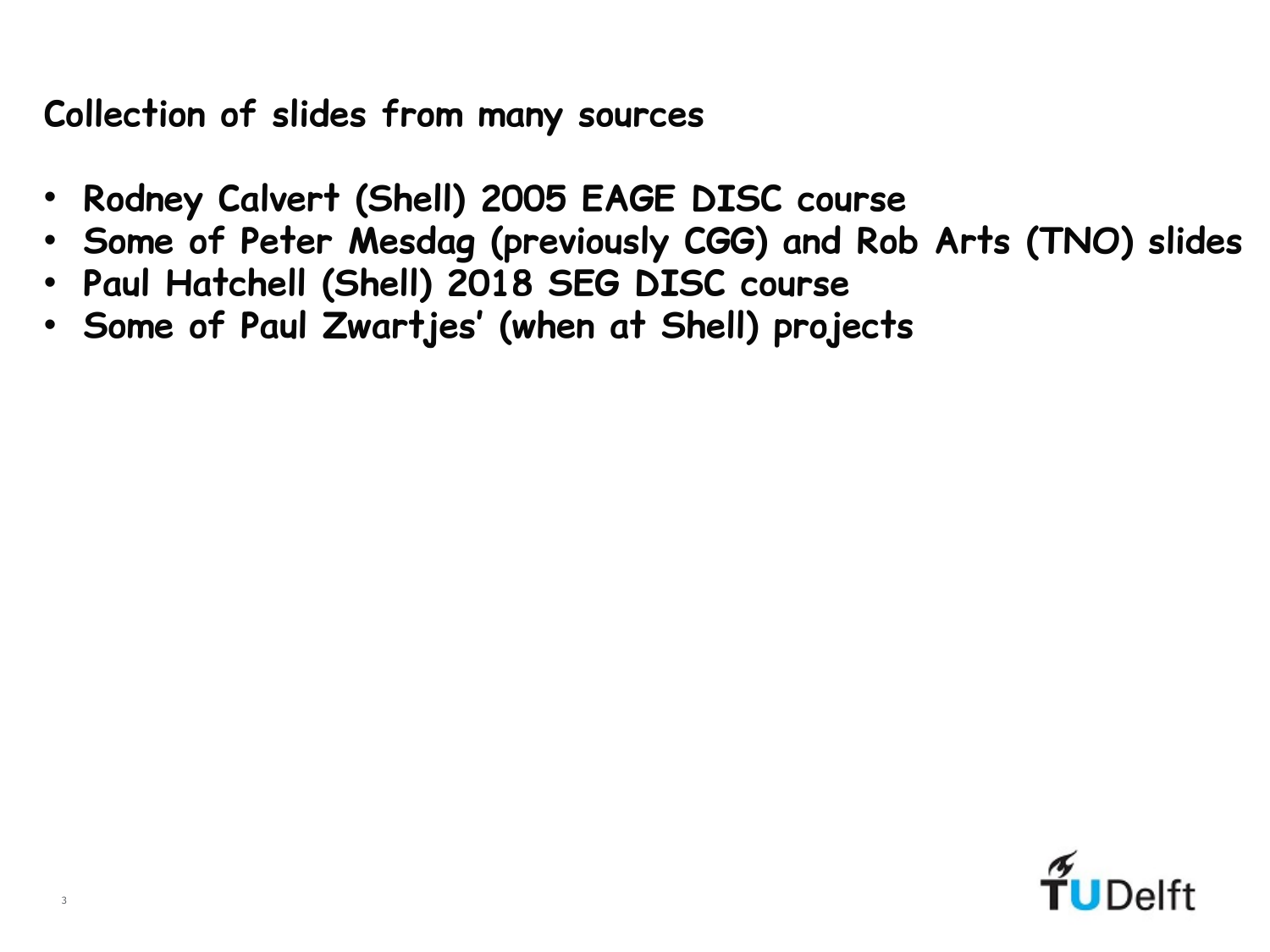

Collection of slides from many sources

Rodney Calvert (Shell) 2005 EAGE DISC course
Some of Peter Mesdag (previously CGG) and Rob Arts (TNO) slides
Paul Hatchell (Shell) 2018 SEG DISC course
Some of Paul Zwartjes’ (when at Shell) projects